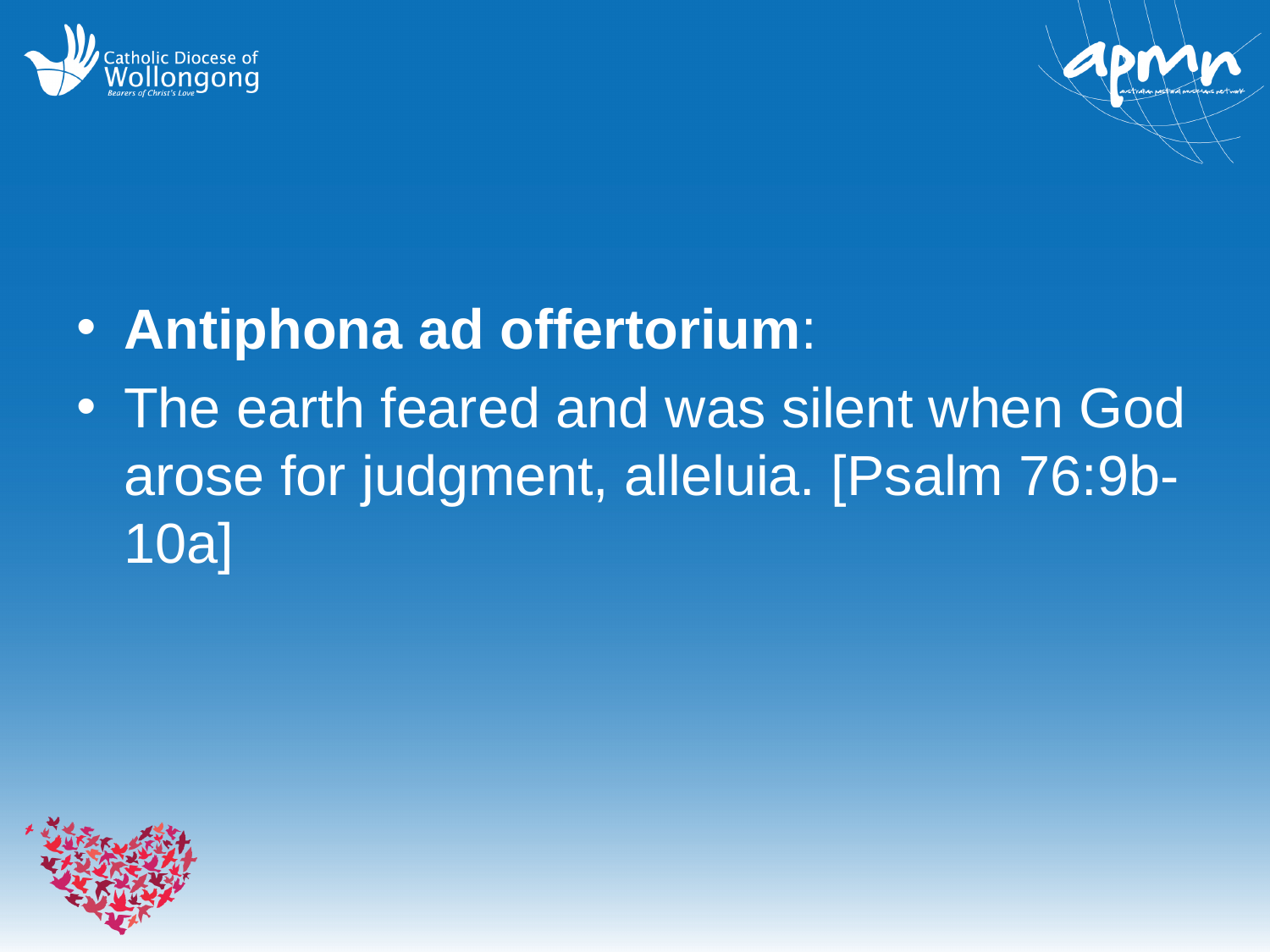

#
Antiphona ad offertorium:
The earth feared and was silent when God arose for judgment, alleluia. [Psalm 76:9b-10a]